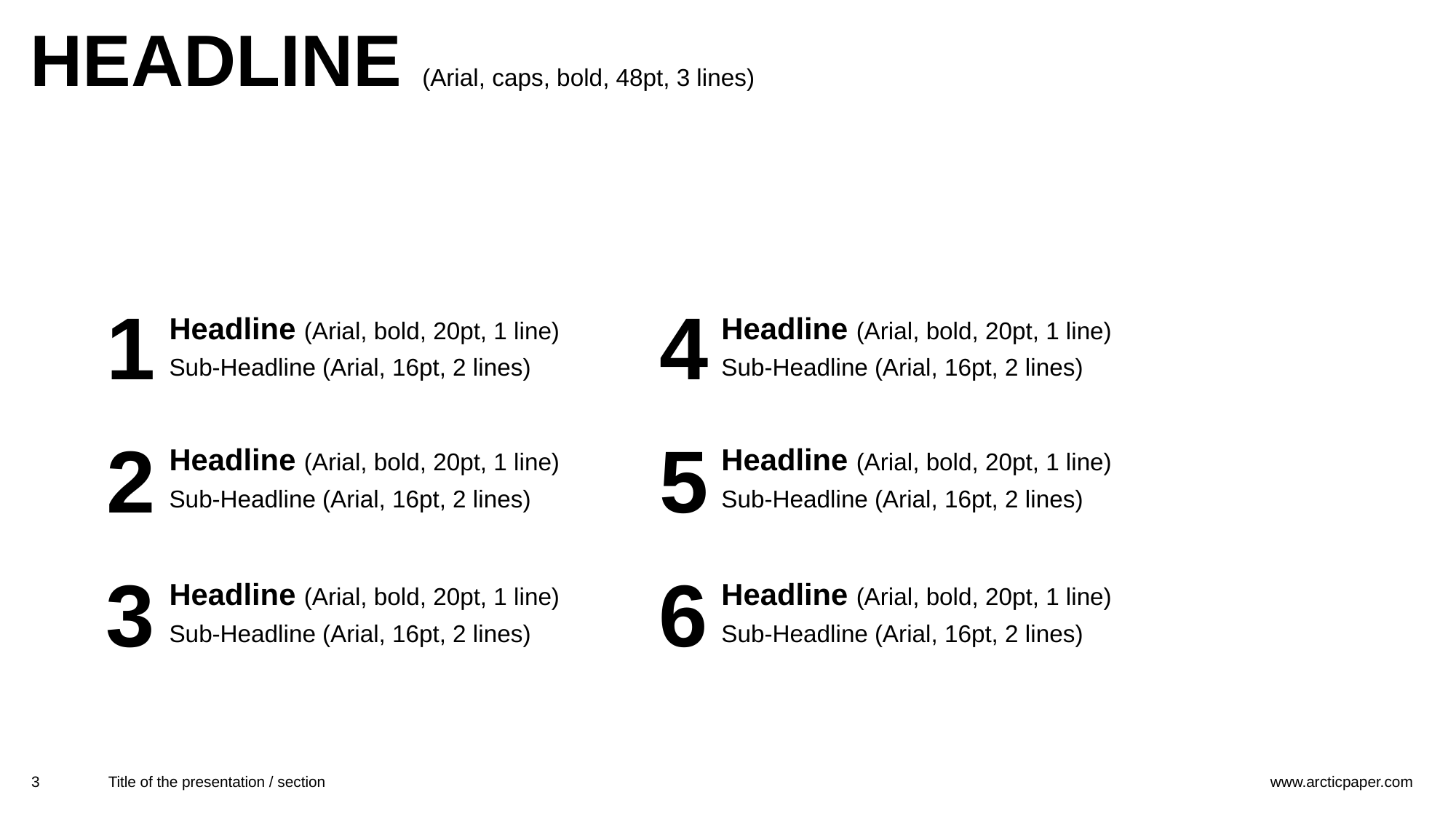

# Headline (Arial, caps, bold, 48pt, 3 lines)
1
4
Headline (Arial, bold, 20pt, 1 line)
Headline (Arial, bold, 20pt, 1 line)
Sub-Headline (Arial, 16pt, 2 lines)
Sub-Headline (Arial, 16pt, 2 lines)

2
5
Headline (Arial, bold, 20pt, 1 line)

Headline (Arial, bold, 20pt, 1 line)

Sub-Headline (Arial, 16pt, 2 lines)

Sub-Headline (Arial, 16pt, 2 lines)

3
6
Headline (Arial, bold, 20pt, 1 line)

Headline (Arial, bold, 20pt, 1 line)

Sub-Headline (Arial, 16pt, 2 lines)

Sub-Headline (Arial, 16pt, 2 lines)

3
Title of the presentation / section
www.arcticpaper.com